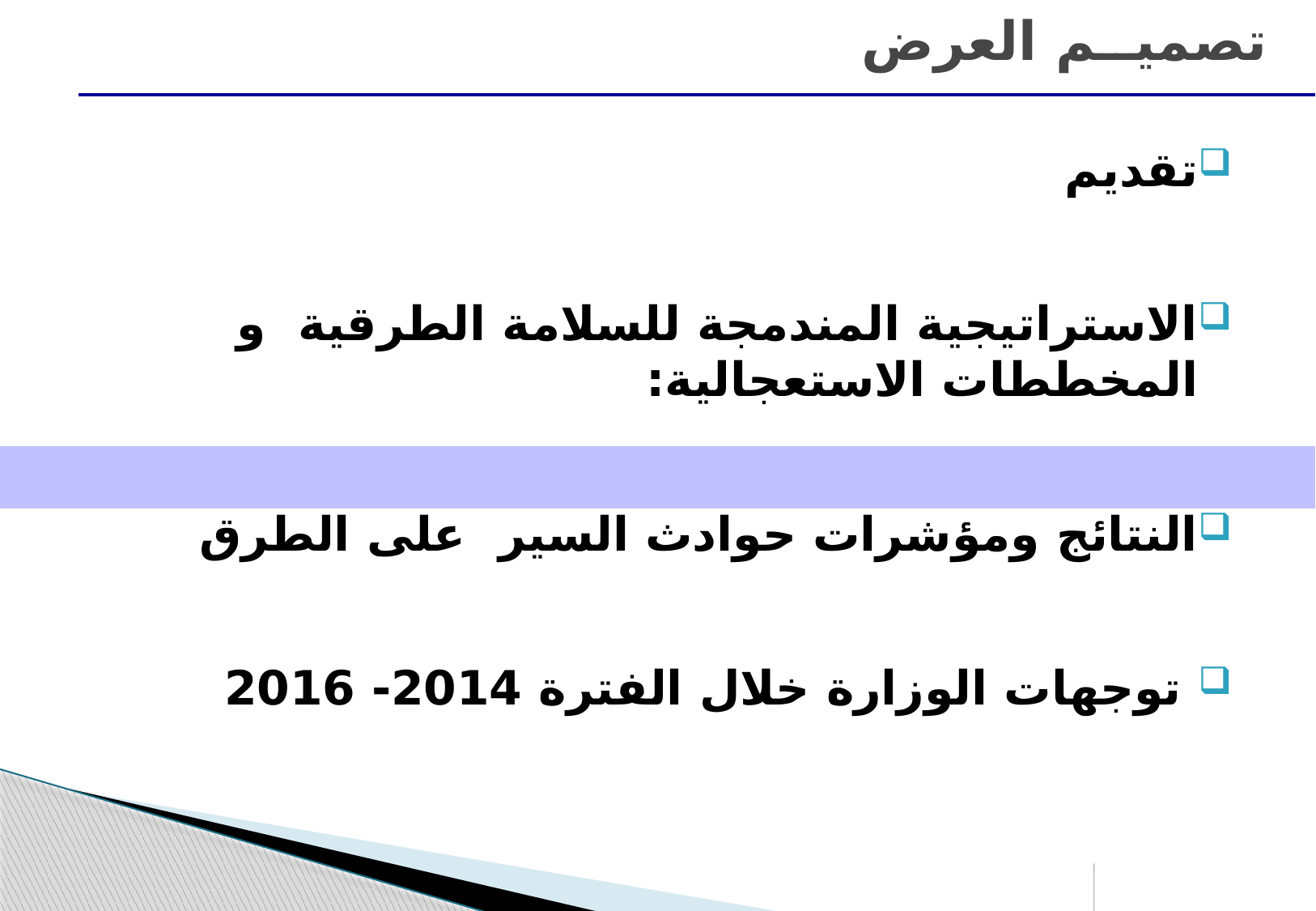

# تصميــم العرض
تقديم

الاستراتيجية المندمجة للسلامة الطرقية  و المخططات الاستعجالية:

النتائج ومؤشرات حوادث السير  على الطرق

 توجهات الوزارة خلال الفترة 2014- 2016